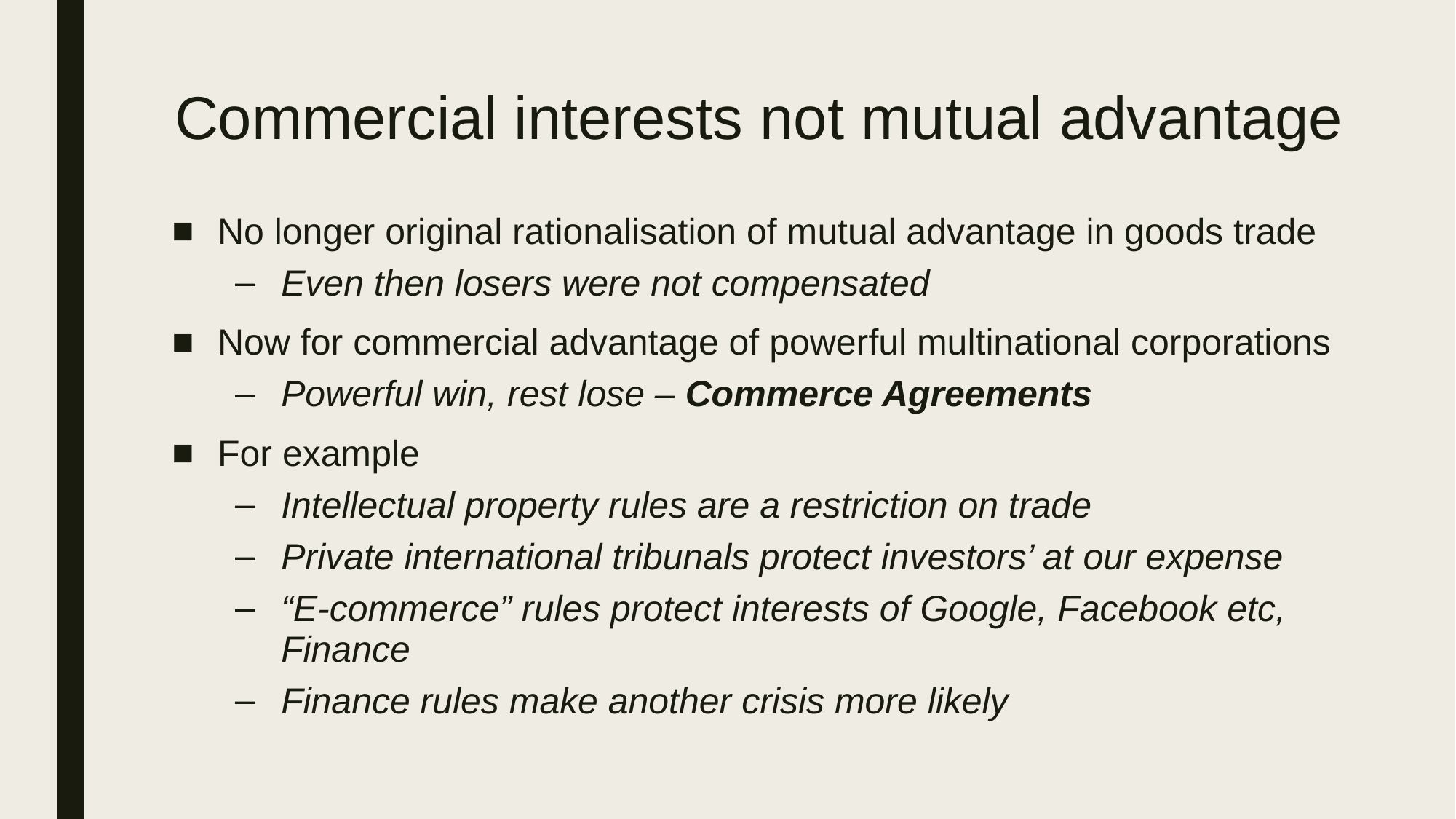

# Commercial interests not mutual advantage
No longer original rationalisation of mutual advantage in goods trade
Even then losers were not compensated
Now for commercial advantage of powerful multinational corporations
Powerful win, rest lose – Commerce Agreements
For example
Intellectual property rules are a restriction on trade
Private international tribunals protect investors’ at our expense
“E-commerce” rules protect interests of Google, Facebook etc, Finance
Finance rules make another crisis more likely